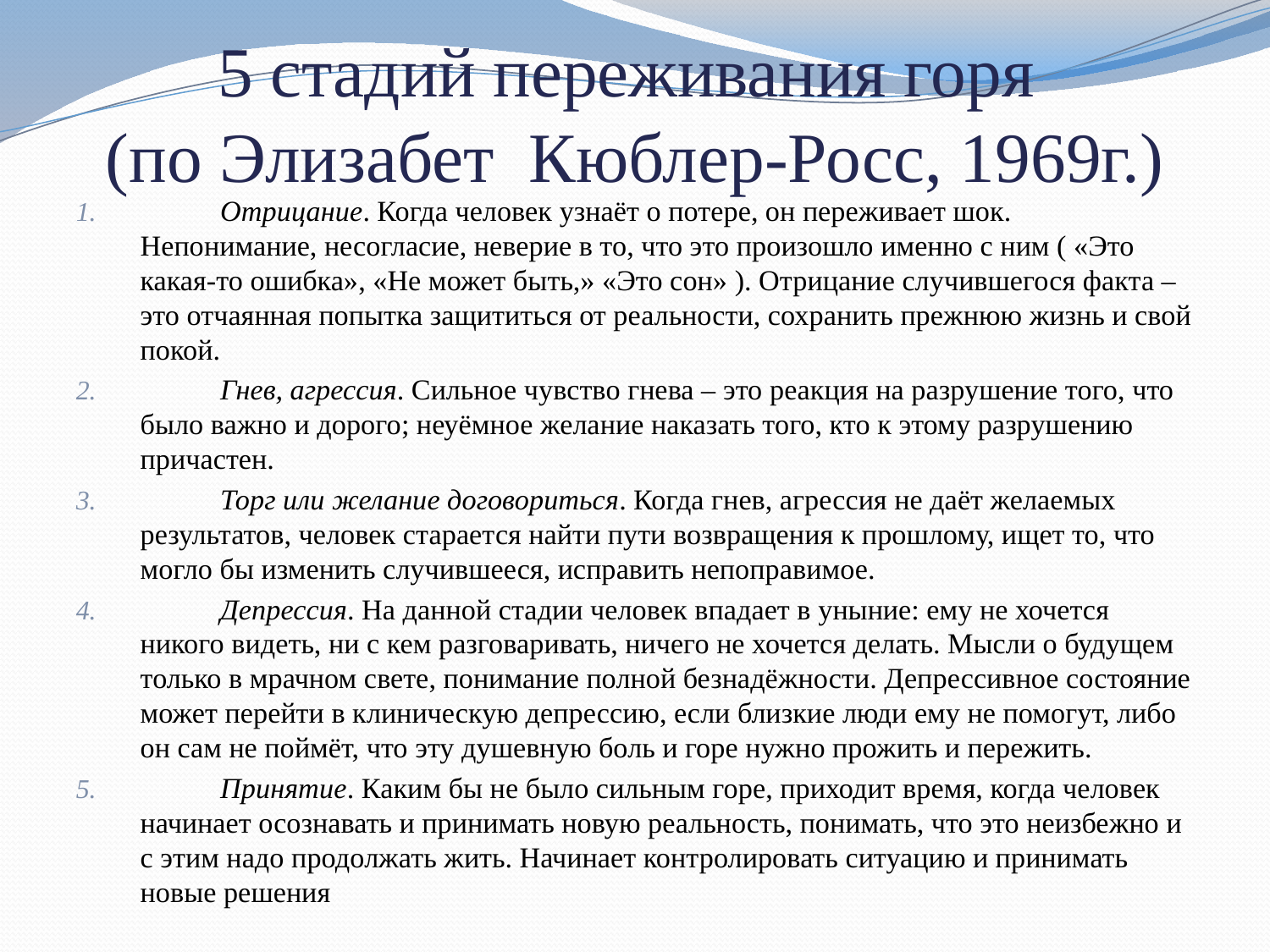

# 5 стадий переживания горя (по Элизабет  Кюблер-Росс, 1969г.)
		Отрицание. Когда человек узнаёт о потере, он переживает шок. Непонимание, несогласие, неверие в то, что это произошло именно с ним ( «Это какая-то ошибка», «Не может быть,» «Это сон» ). Отрицание случившегося факта – это отчаянная попытка защититься от реальности, сохранить прежнюю жизнь и свой покой.
		Гнев, агрессия. Сильное чувство гнева – это реакция на разрушение того, что было важно и дорого; неуёмное желание наказать того, кто к этому разрушению причастен.
		Торг или желание договориться. Когда гнев, агрессия не даёт желаемых результатов, человек старается найти пути возвращения к прошлому, ищет то, что могло бы изменить случившееся, исправить непоправимое.
		Депрессия. На данной стадии человек впадает в уныние: ему не хочется никого видеть, ни с кем разговаривать, ничего не хочется делать. Мысли о будущем только в мрачном свете, понимание полной безнадёжности. Депрессивное состояние может перейти в клиническую депрессию, если близкие люди ему не помогут, либо он сам не поймёт, что эту душевную боль и горе нужно прожить и пережить.
		Принятие. Каким бы не было сильным горе, приходит время, когда человек начинает осознавать и принимать новую реальность, понимать, что это неизбежно и с этим надо продолжать жить. Начинает контролировать ситуацию и принимать новые решения